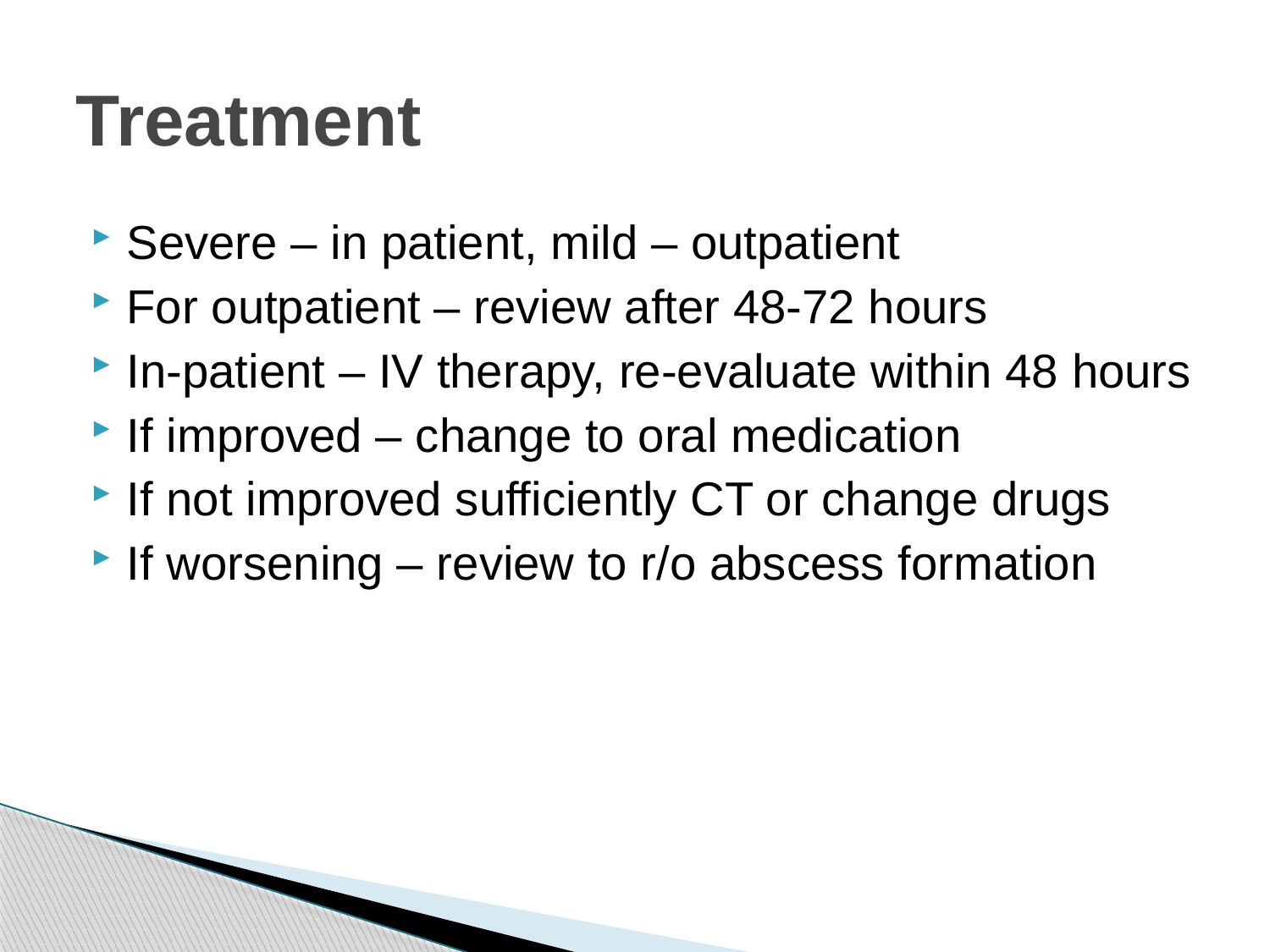

# Treatment
Severe – in patient, mild – outpatient
For outpatient – review after 48-72 hours
In-patient – IV therapy, re-evaluate within 48 hours
If improved – change to oral medication
If not improved sufficiently CT or change drugs
If worsening – review to r/o abscess formation